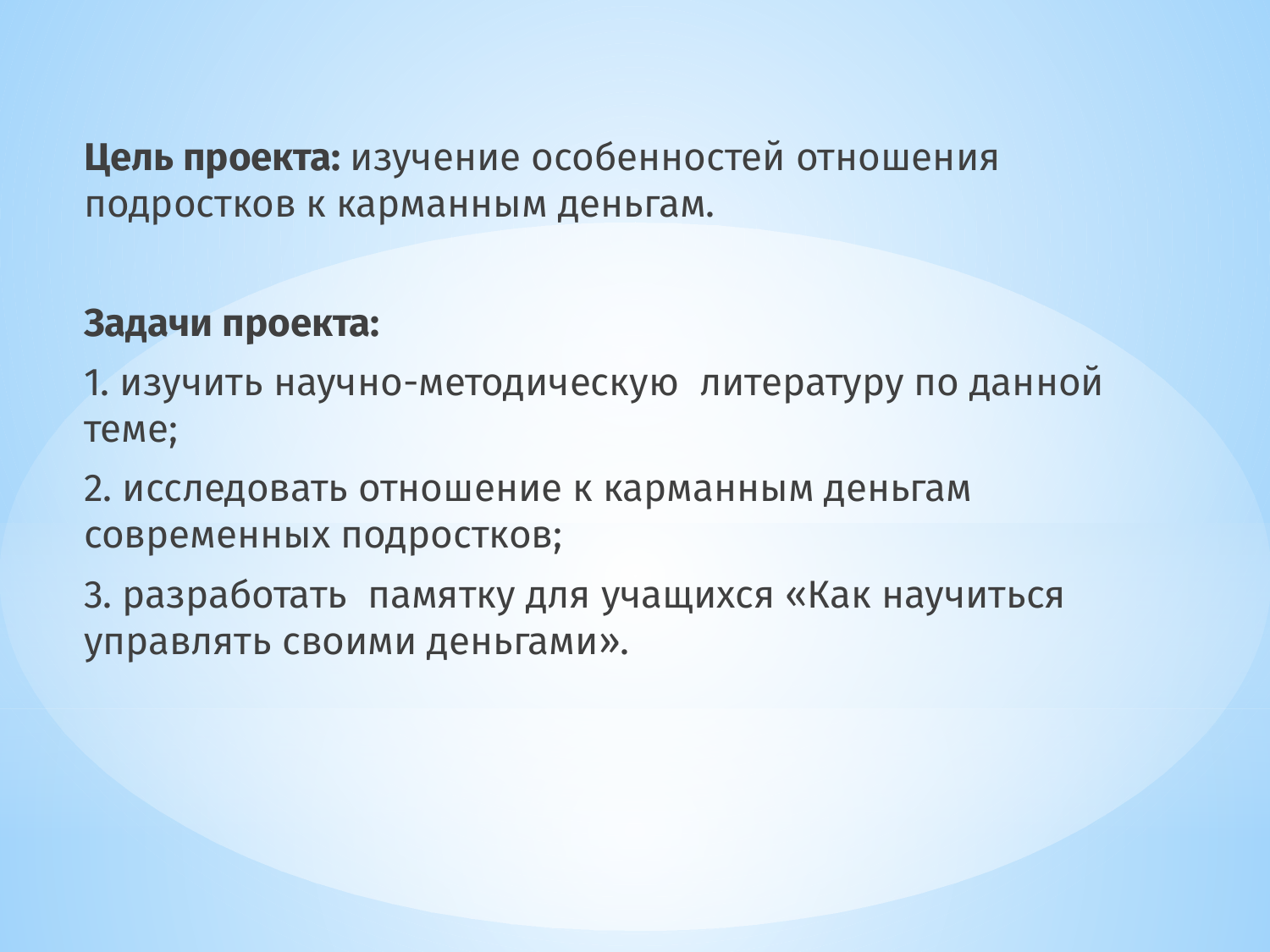

Цель проекта: изучение особенностей отношения подростков к карманным деньгам.

Задачи проекта:
1. изучить научно-методическую  литературу по данной теме;
2. исследовать отношение к карманным деньгам  современных подростков;
3. разработать  памятку для учащихся «Как научиться управлять своими деньгами».